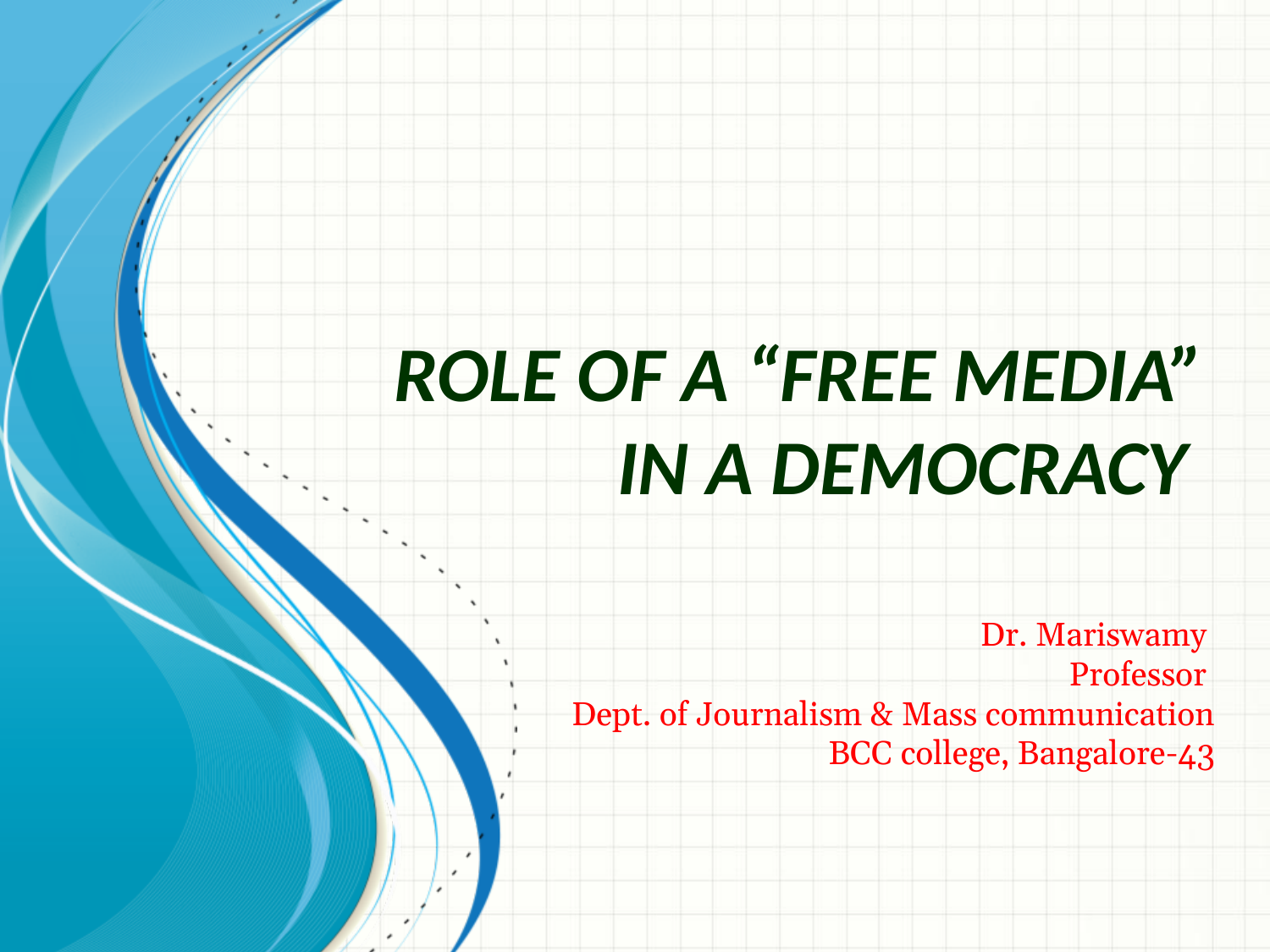

# Role of a “Free Media” in a Democracy

Dr. Mariswamy
Professor
Dept. of Journalism & Mass communication
BCC college, Bangalore-43